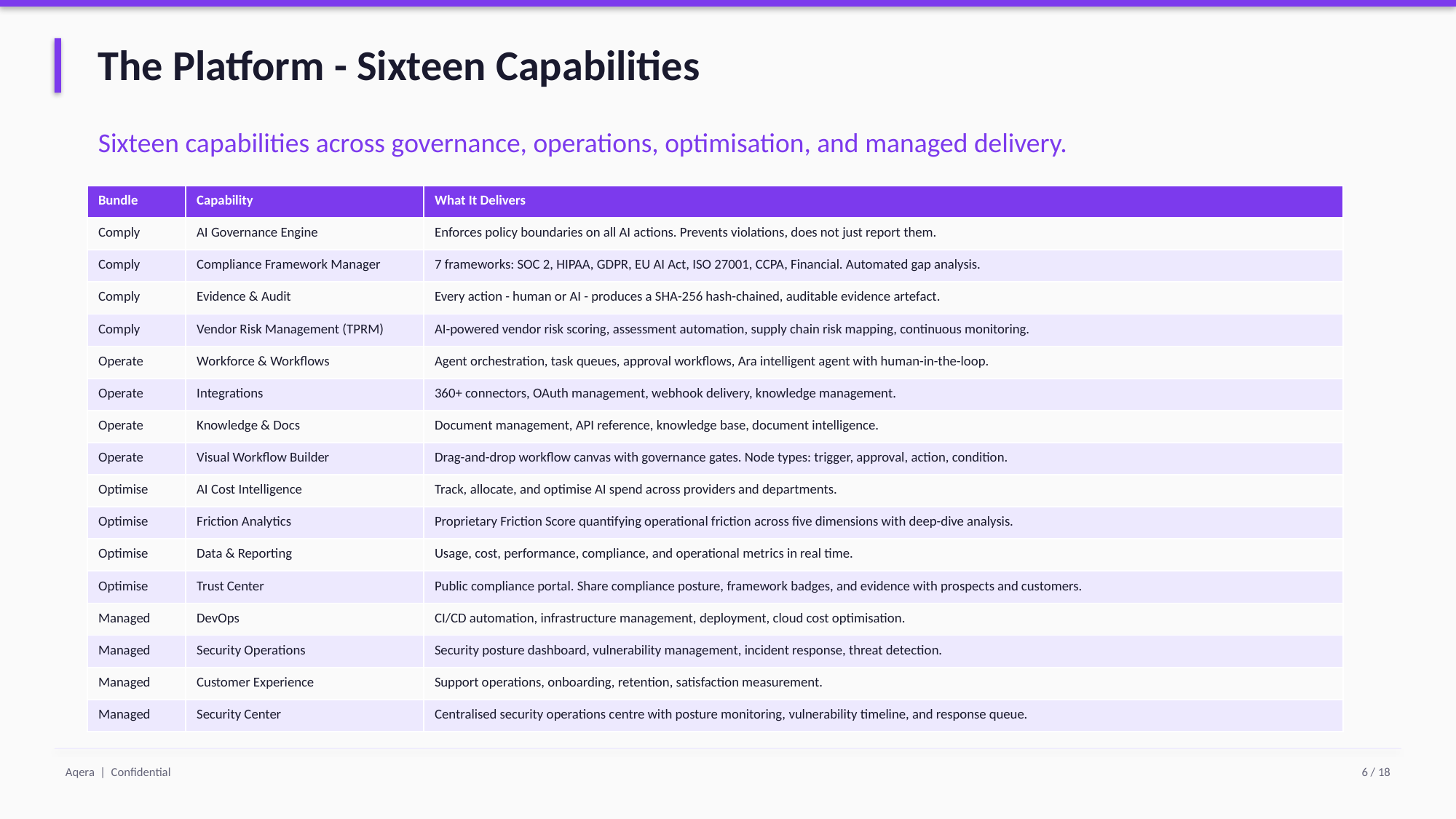

The Platform - Sixteen Capabilities

Sixteen capabilities across governance, operations, optimisation, and managed delivery.
| Bundle | Capability | What It Delivers |
| --- | --- | --- |
| Comply | AI Governance Engine | Enforces policy boundaries on all AI actions. Prevents violations, does not just report them. |
| Comply | Compliance Framework Manager | 7 frameworks: SOC 2, HIPAA, GDPR, EU AI Act, ISO 27001, CCPA, Financial. Automated gap analysis. |
| Comply | Evidence & Audit | Every action - human or AI - produces a SHA-256 hash-chained, auditable evidence artefact. |
| Comply | Vendor Risk Management (TPRM) | AI-powered vendor risk scoring, assessment automation, supply chain risk mapping, continuous monitoring. |
| Operate | Workforce & Workflows | Agent orchestration, task queues, approval workflows, Ara intelligent agent with human-in-the-loop. |
| Operate | Integrations | 360+ connectors, OAuth management, webhook delivery, knowledge management. |
| Operate | Knowledge & Docs | Document management, API reference, knowledge base, document intelligence. |
| Operate | Visual Workflow Builder | Drag-and-drop workflow canvas with governance gates. Node types: trigger, approval, action, condition. |
| Optimise | AI Cost Intelligence | Track, allocate, and optimise AI spend across providers and departments. |
| Optimise | Friction Analytics | Proprietary Friction Score quantifying operational friction across five dimensions with deep-dive analysis. |
| Optimise | Data & Reporting | Usage, cost, performance, compliance, and operational metrics in real time. |
| Optimise | Trust Center | Public compliance portal. Share compliance posture, framework badges, and evidence with prospects and customers. |
| Managed | DevOps | CI/CD automation, infrastructure management, deployment, cloud cost optimisation. |
| Managed | Security Operations | Security posture dashboard, vulnerability management, incident response, threat detection. |
| Managed | Customer Experience | Support operations, onboarding, retention, satisfaction measurement. |
| Managed | Security Center | Centralised security operations centre with posture monitoring, vulnerability timeline, and response queue. |

Aqera  |  Confidential
6 / 18